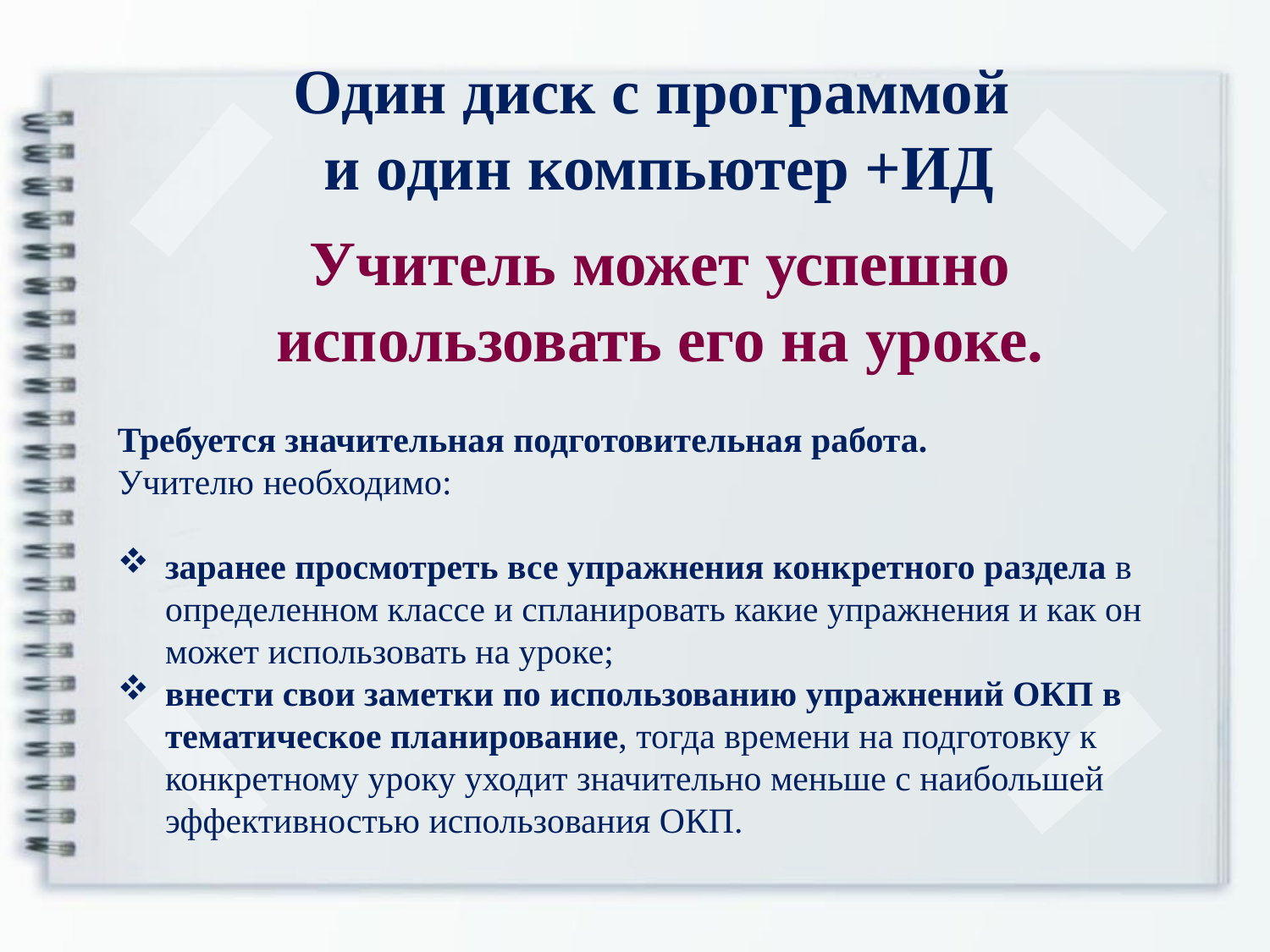

# Один диск с программой и один компьютер +ИД

Учитель может успешно использовать его на уроке.

Требуется значительная подготовительная работа.
Учителю необходимо:

заранее просмотреть все упражнения конкретного раздела в определенном классе и спланировать какие упражнения и как он может использовать на уроке;
внести свои заметки по использованию упражнений ОКП в тематическое планирование, тогда времени на подготовку к конкретному уроку уходит значительно меньше с наибольшей эффективностью использования ОКП.